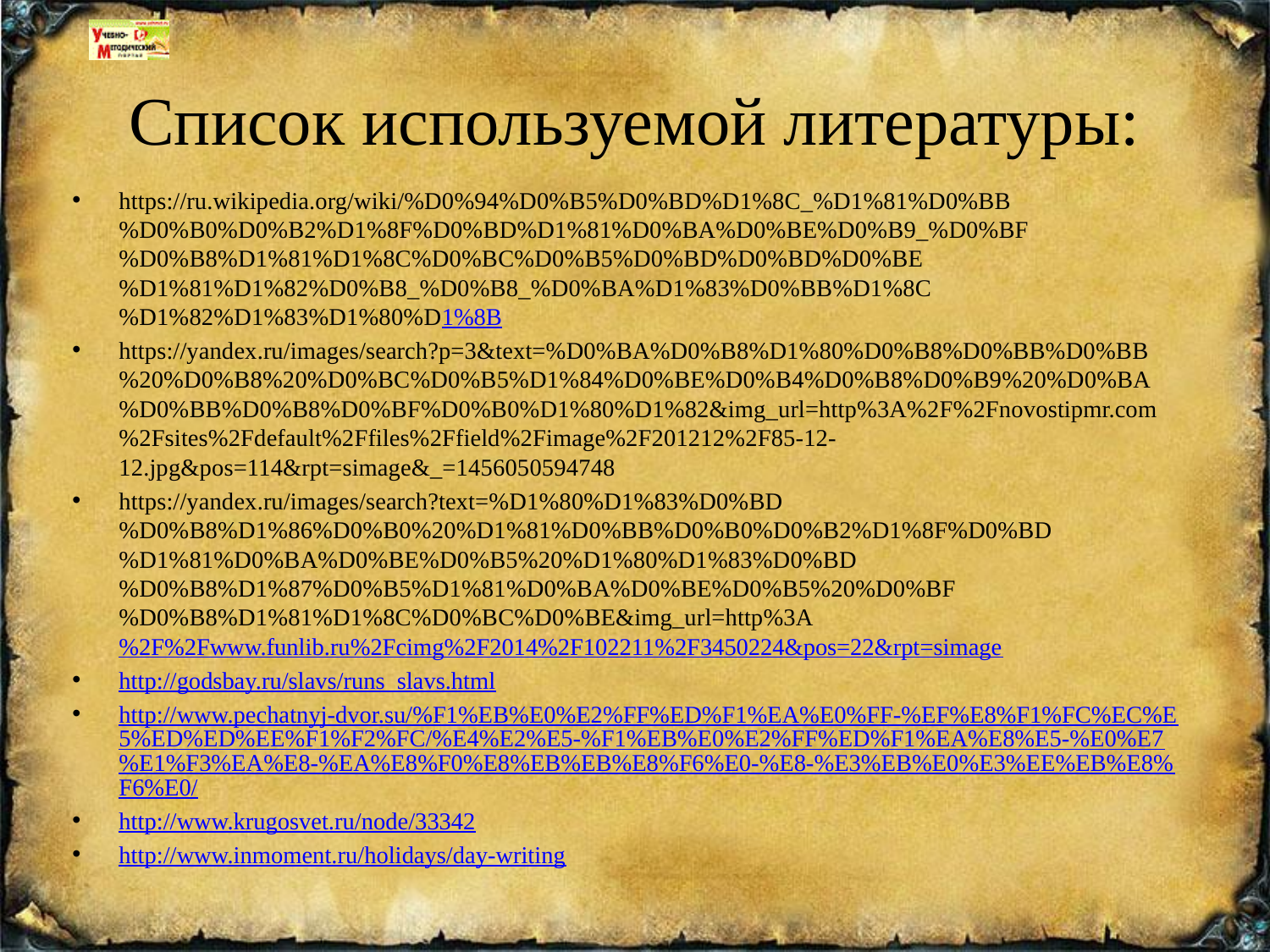

# Список используемой литературы:
https://ru.wikipedia.org/wiki/%D0%94%D0%B5%D0%BD%D1%8C_%D1%81%D0%BB%D0%B0%D0%B2%D1%8F%D0%BD%D1%81%D0%BA%D0%BE%D0%B9_%D0%BF%D0%B8%D1%81%D1%8C%D0%BC%D0%B5%D0%BD%D0%BD%D0%BE%D1%81%D1%82%D0%B8_%D0%B8_%D0%BA%D1%83%D0%BB%D1%8C%D1%82%D1%83%D1%80%D1%8B
https://yandex.ru/images/search?p=3&text=%D0%BA%D0%B8%D1%80%D0%B8%D0%BB%D0%BB%20%D0%B8%20%D0%BC%D0%B5%D1%84%D0%BE%D0%B4%D0%B8%D0%B9%20%D0%BA%D0%BB%D0%B8%D0%BF%D0%B0%D1%80%D1%82&img_url=http%3A%2F%2Fnovostipmr.com%2Fsites%2Fdefault%2Ffiles%2Ffield%2Fimage%2F201212%2F85-12-12.jpg&pos=114&rpt=simage&_=1456050594748
https://yandex.ru/images/search?text=%D1%80%D1%83%D0%BD%D0%B8%D1%86%D0%B0%20%D1%81%D0%BB%D0%B0%D0%B2%D1%8F%D0%BD%D1%81%D0%BA%D0%BE%D0%B5%20%D1%80%D1%83%D0%BD%D0%B8%D1%87%D0%B5%D1%81%D0%BA%D0%BE%D0%B5%20%D0%BF%D0%B8%D1%81%D1%8C%D0%BC%D0%BE&img_url=http%3A%2F%2Fwww.funlib.ru%2Fcimg%2F2014%2F102211%2F3450224&pos=22&rpt=simage
http://godsbay.ru/slavs/runs_slavs.html
http://www.pechatnyj-dvor.su/%F1%EB%E0%E2%FF%ED%F1%EA%E0%FF-%EF%E8%F1%FC%EC%E5%ED%ED%EE%F1%F2%FC/%E4%E2%E5-%F1%EB%E0%E2%FF%ED%F1%EA%E8%E5-%E0%E7%E1%F3%EA%E8-%EA%E8%F0%E8%EB%EB%E8%F6%E0-%E8-%E3%EB%E0%E3%EE%EB%E8%F6%E0/
http://www.krugosvet.ru/node/33342
http://www.inmoment.ru/holidays/day-writing